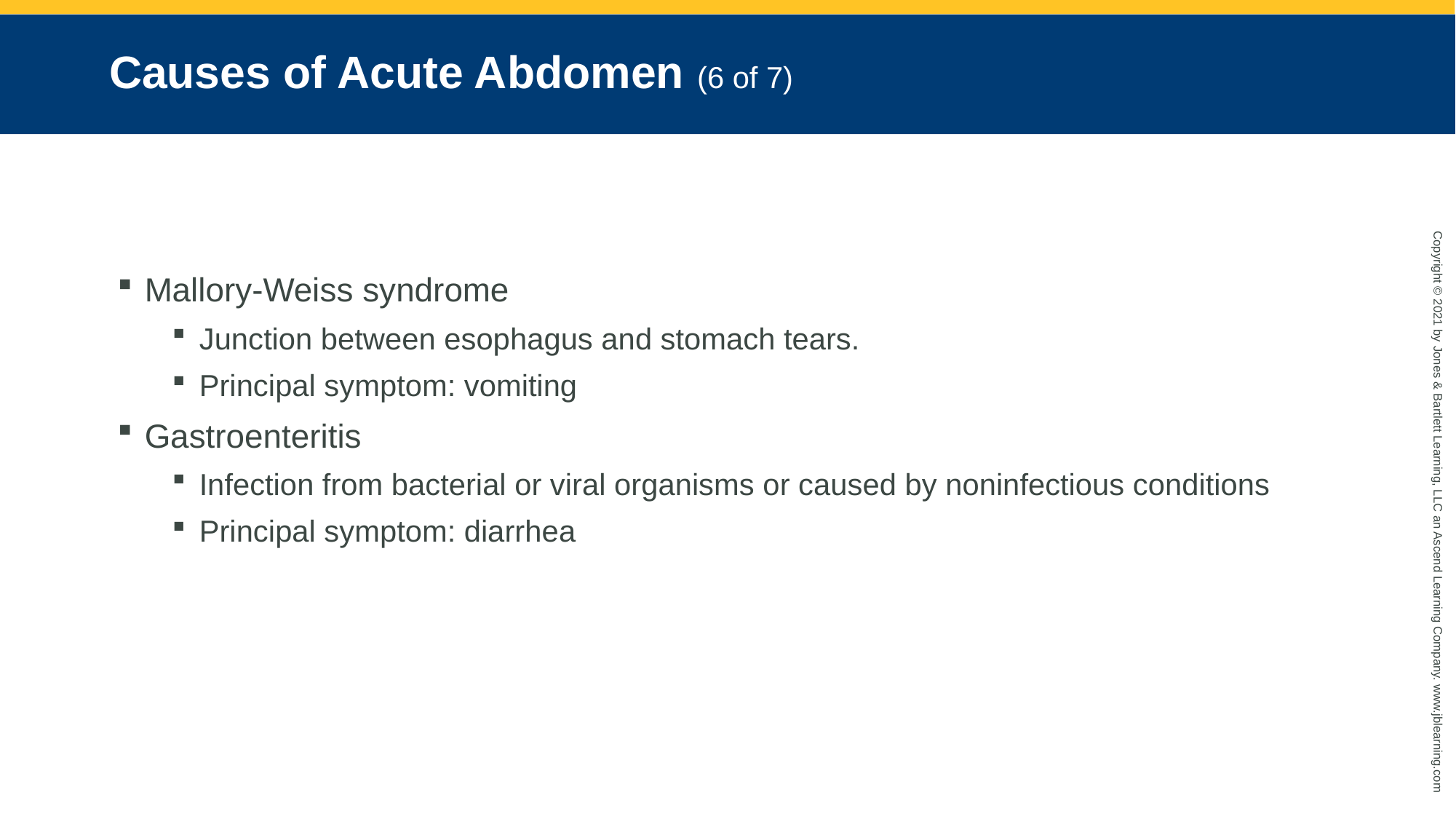

# Causes of Acute Abdomen (6 of 7)
Mallory-Weiss syndrome
Junction between esophagus and stomach tears.
Principal symptom: vomiting
Gastroenteritis
Infection from bacterial or viral organisms or caused by noninfectious conditions
Principal symptom: diarrhea